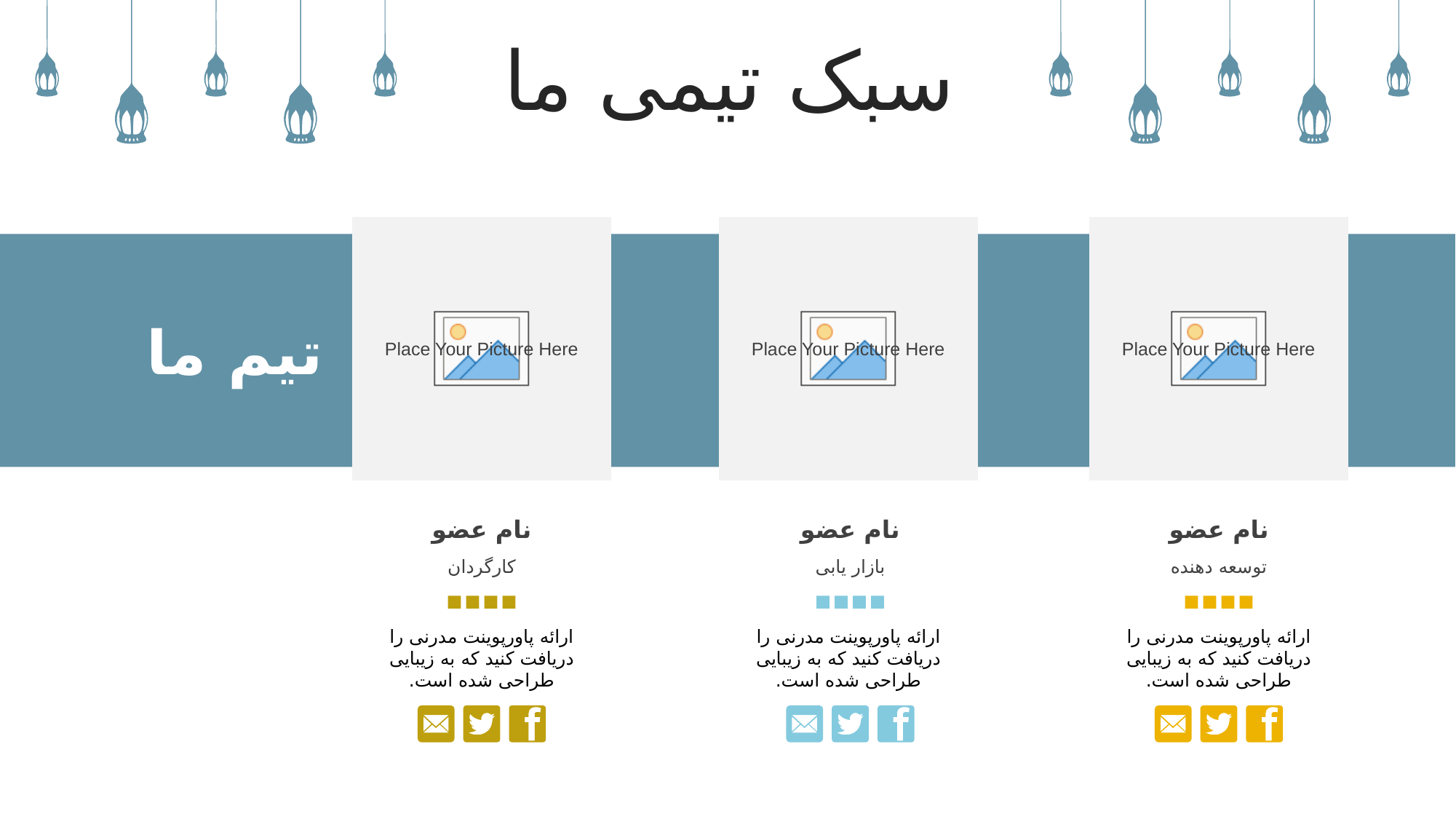

سبک تیمی ما

تیم ما
نام عضو
نام عضو
نام عضو
کارگردان
بازار یابی
توسعه دهنده

ارائه پاورپوینت مدرنی را دریافت کنید که به زیبایی طراحی شده است.
ارائه پاورپوینت مدرنی را دریافت کنید که به زیبایی طراحی شده است.
ارائه پاورپوینت مدرنی را دریافت کنید که به زیبایی طراحی شده است.